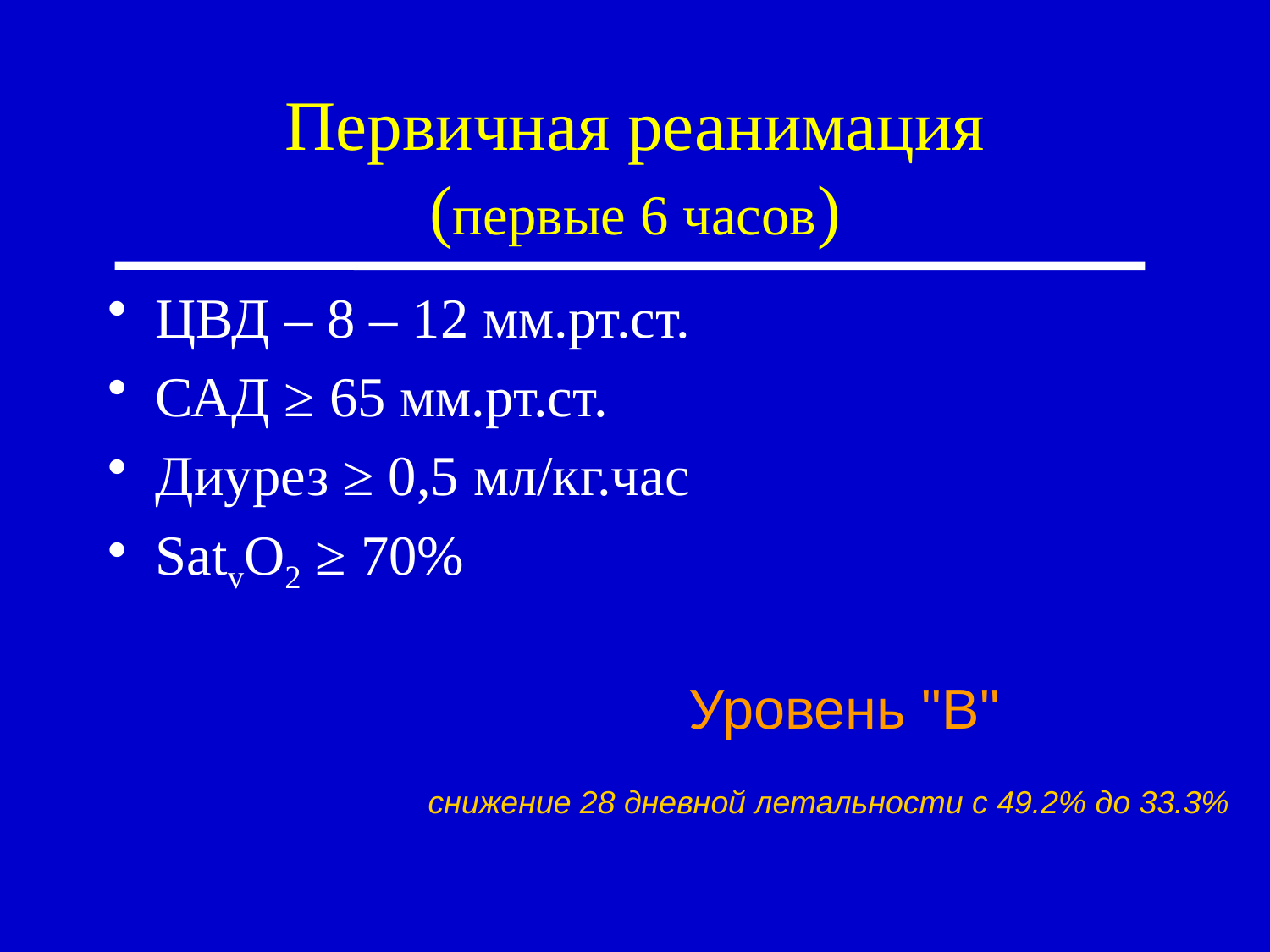

# Первичная реанимация (первые 6 часов)

ЦВД – 8 – 12 мм.рт.ст.
САД ≥ 65 мм.рт.ст.
Диурез ≥ 0,5 мл/кг.час
SatvO2 ≥ 70%

Уровень "В"
снижение 28 дневной летальности с 49.2% до 33.3%